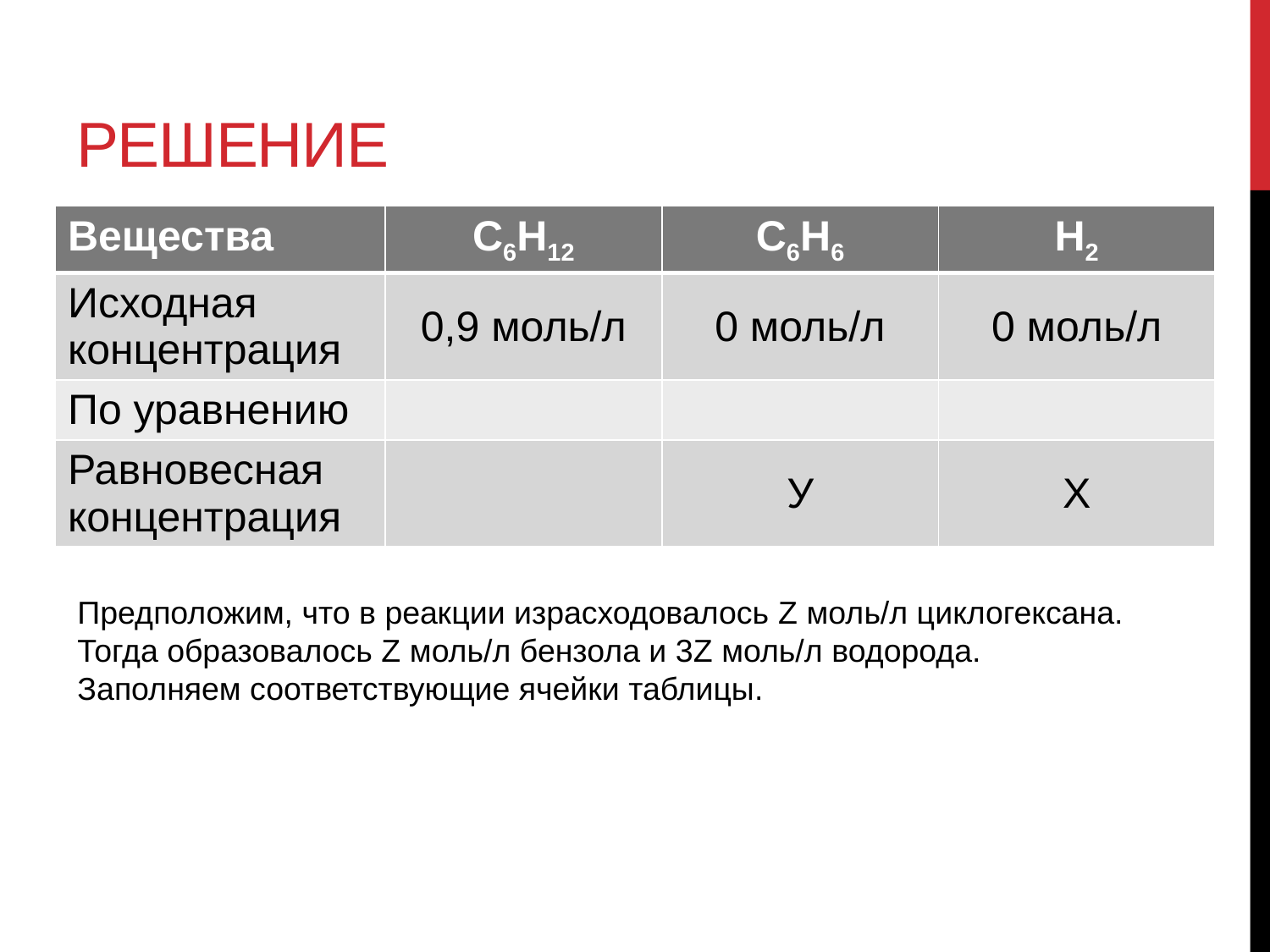

# решение
| Вещества | С6Н12 | С6Н6 | Н2 |
| --- | --- | --- | --- |
| Исходная концентрация | 0,9 моль/л | 0 моль/л | 0 моль/л |
| По уравнению |  |  |  |
| Равновесная концентрация |  | У | Х |
Предположим, что в реакции израсходовалось Z моль/л циклогексана.
Тогда образовалось Z моль/л бензола и 3Z моль/л водорода.
Заполняем соответствующие ячейки таблицы.